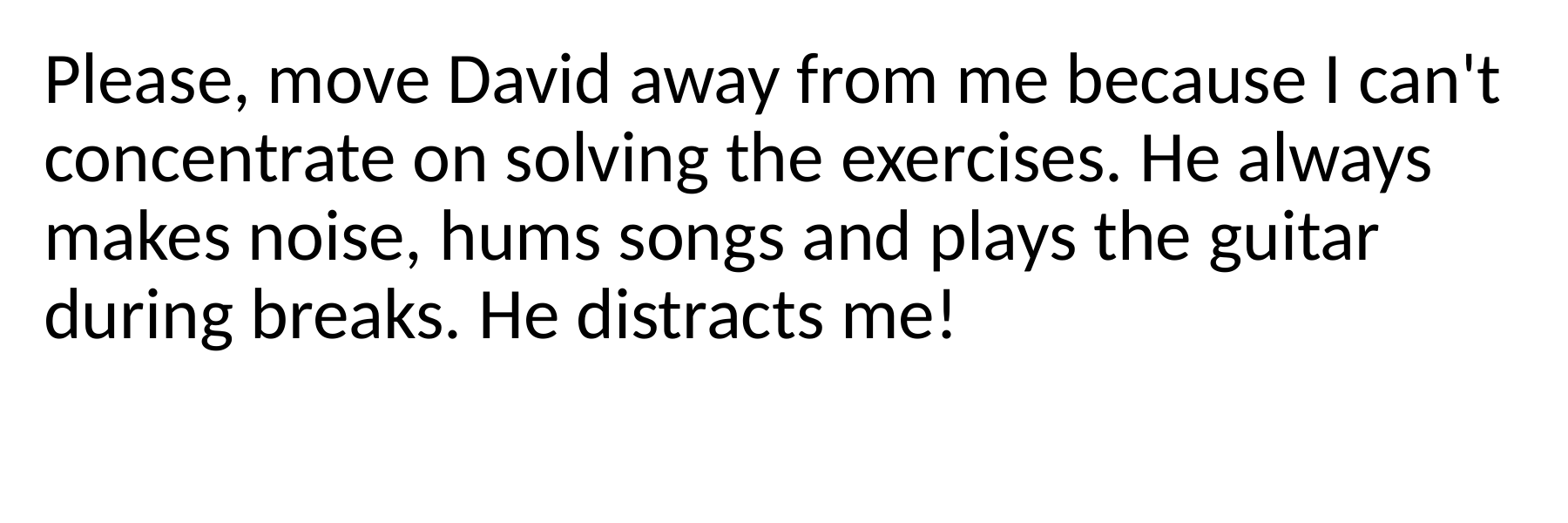

Please, move David away from me because I can't concentrate on solving the exercises. He always makes noise, hums songs and plays the guitar during breaks. He distracts me!